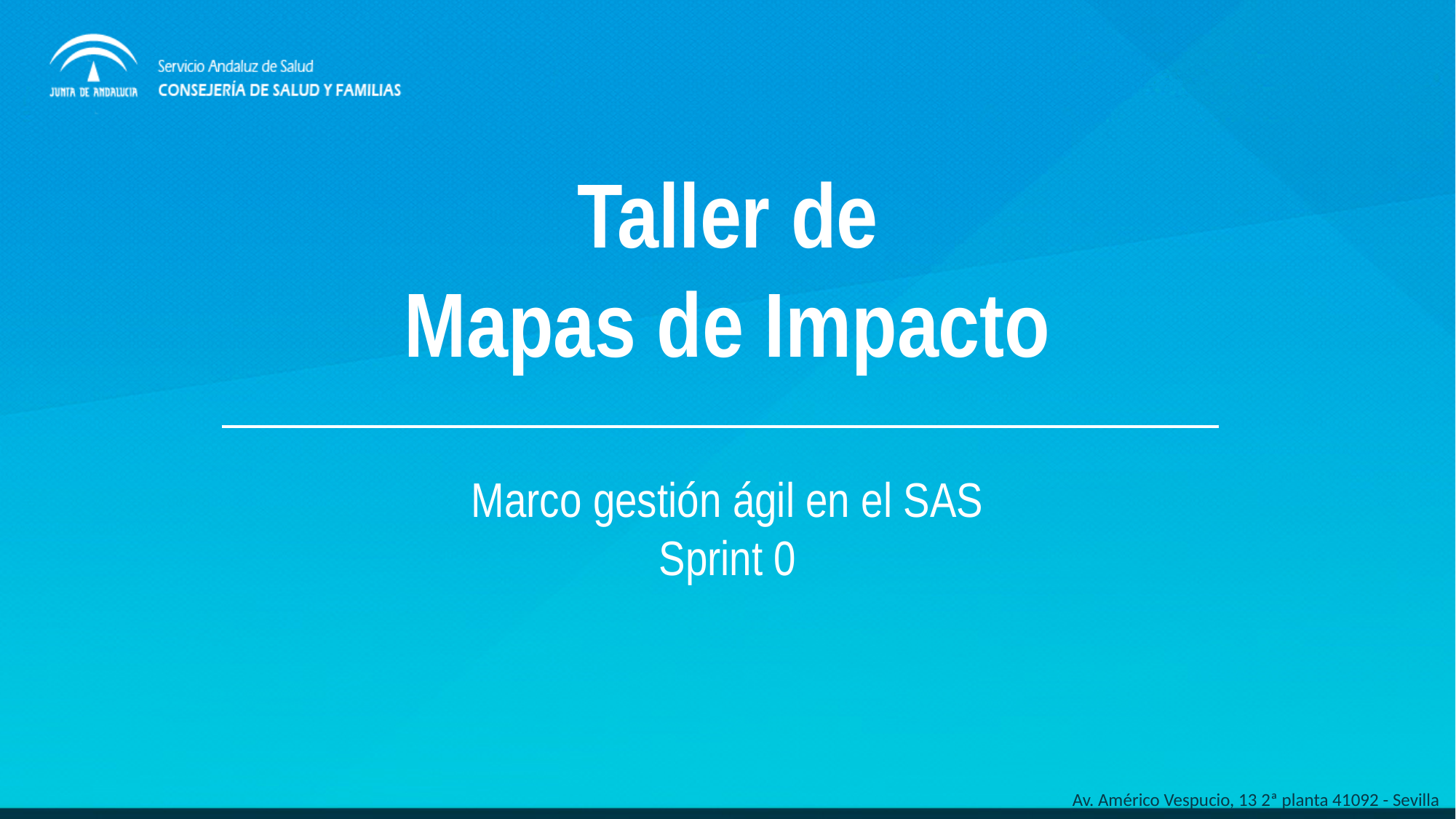

# Taller de Mapas de Impacto
Marco gestión ágil en el SAS
Sprint 0